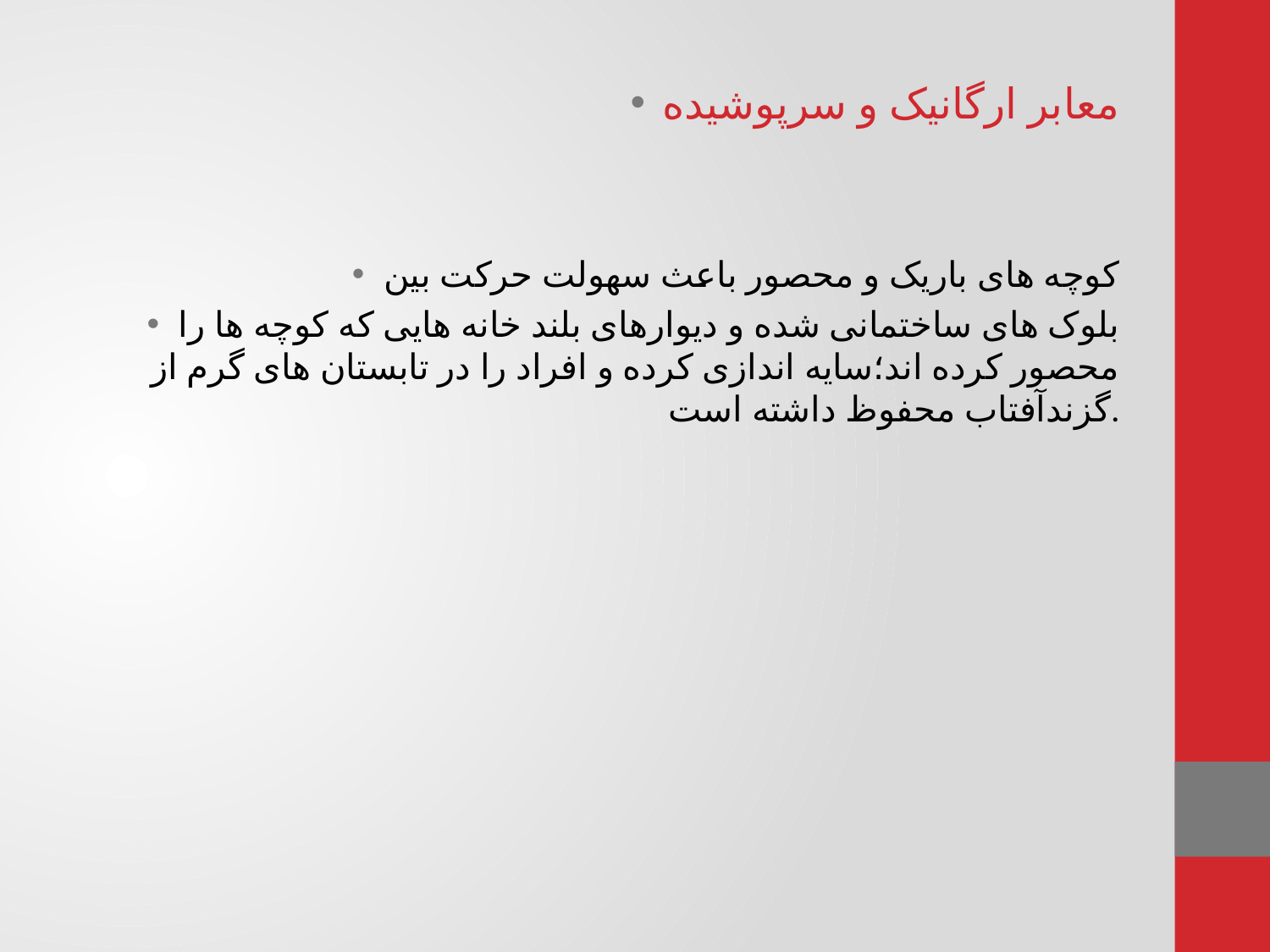

معابر ارگانیک و سرپوشیده

کوچه های باریک و محصور باعث سهولت حرکت بین
بلوک های ساختمانی شده و دیوارهای بلند خانه هایی که کوچه ها را محصور کرده اند؛سایه اندازی کرده و افراد را در تابستان های گرم از گزندآفتاب محفوظ داشته است.